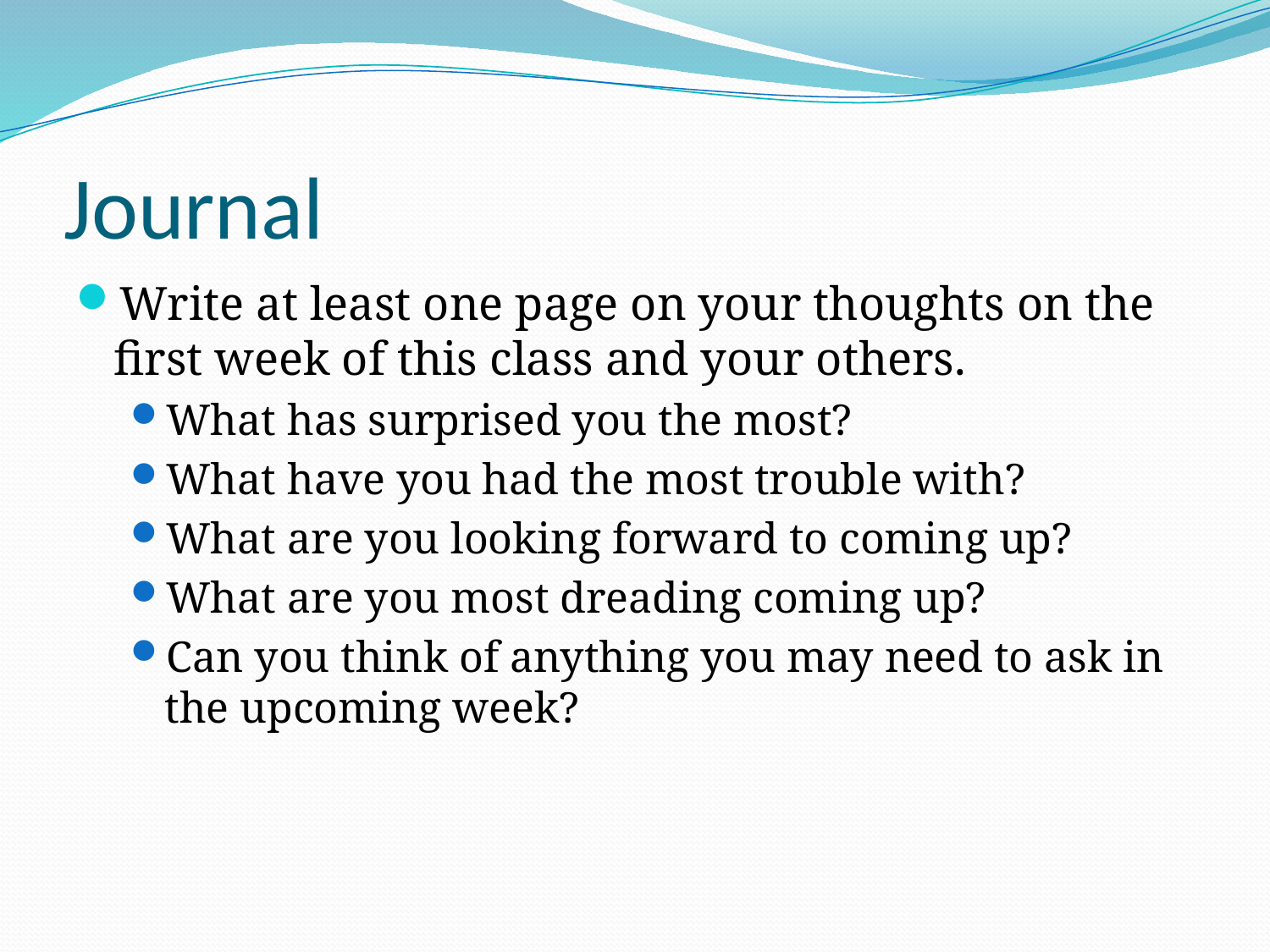

# Journal
Write at least one page on your thoughts on the first week of this class and your others.
What has surprised you the most?
What have you had the most trouble with?
What are you looking forward to coming up?
What are you most dreading coming up?
Can you think of anything you may need to ask in the upcoming week?